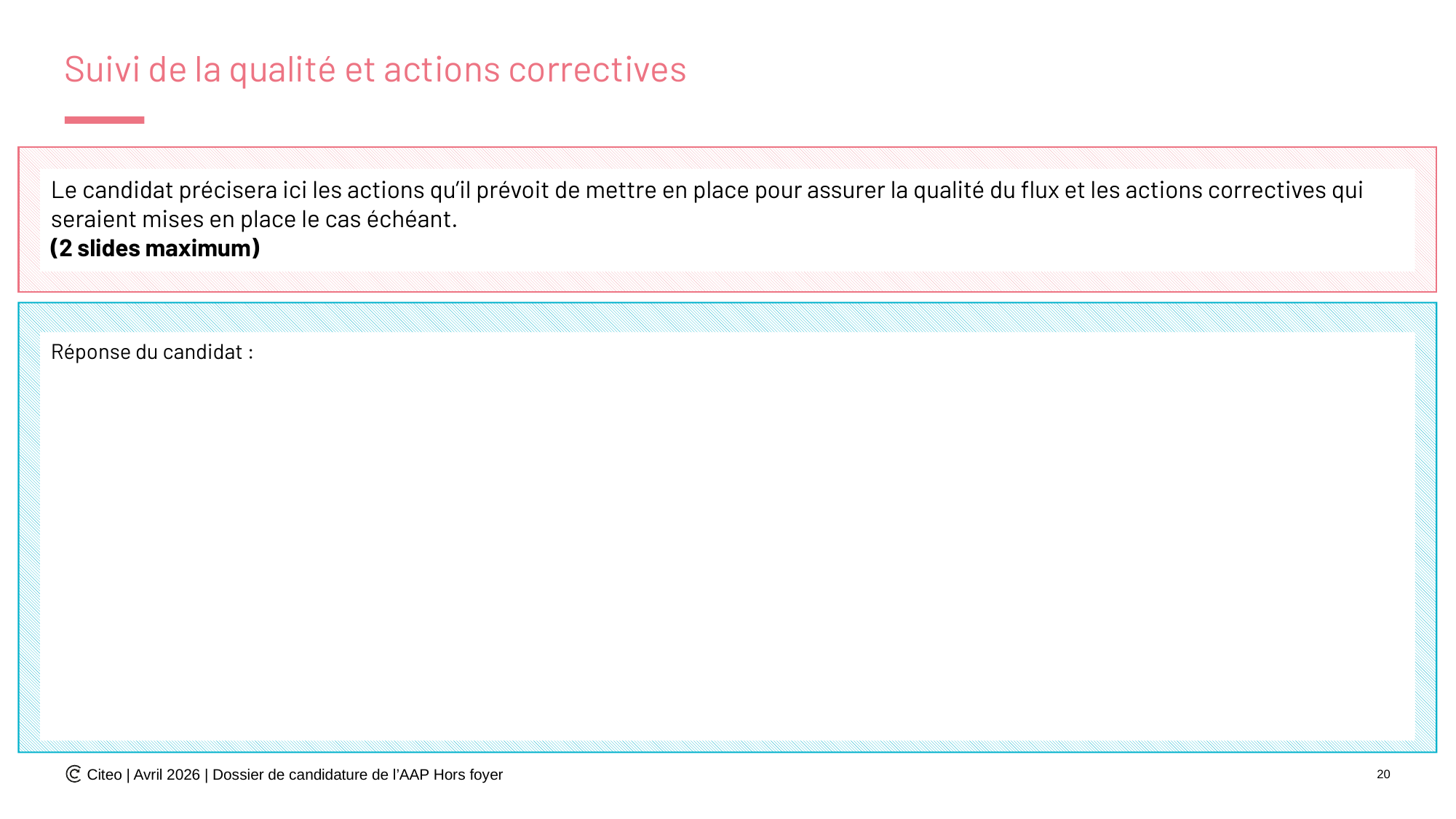

# Suivi de la qualité et actions correctives

Le candidat précisera ici les actions qu’il prévoit de mettre en place pour assurer la qualité du flux et les actions correctives qui seraient mises en place le cas échéant.
(2 slides maximum)

Réponse du candidat :

Réponse du candidat :

Citeo | Avril 2026 | Dossier de candidature de l’AAP Hors foyer
20